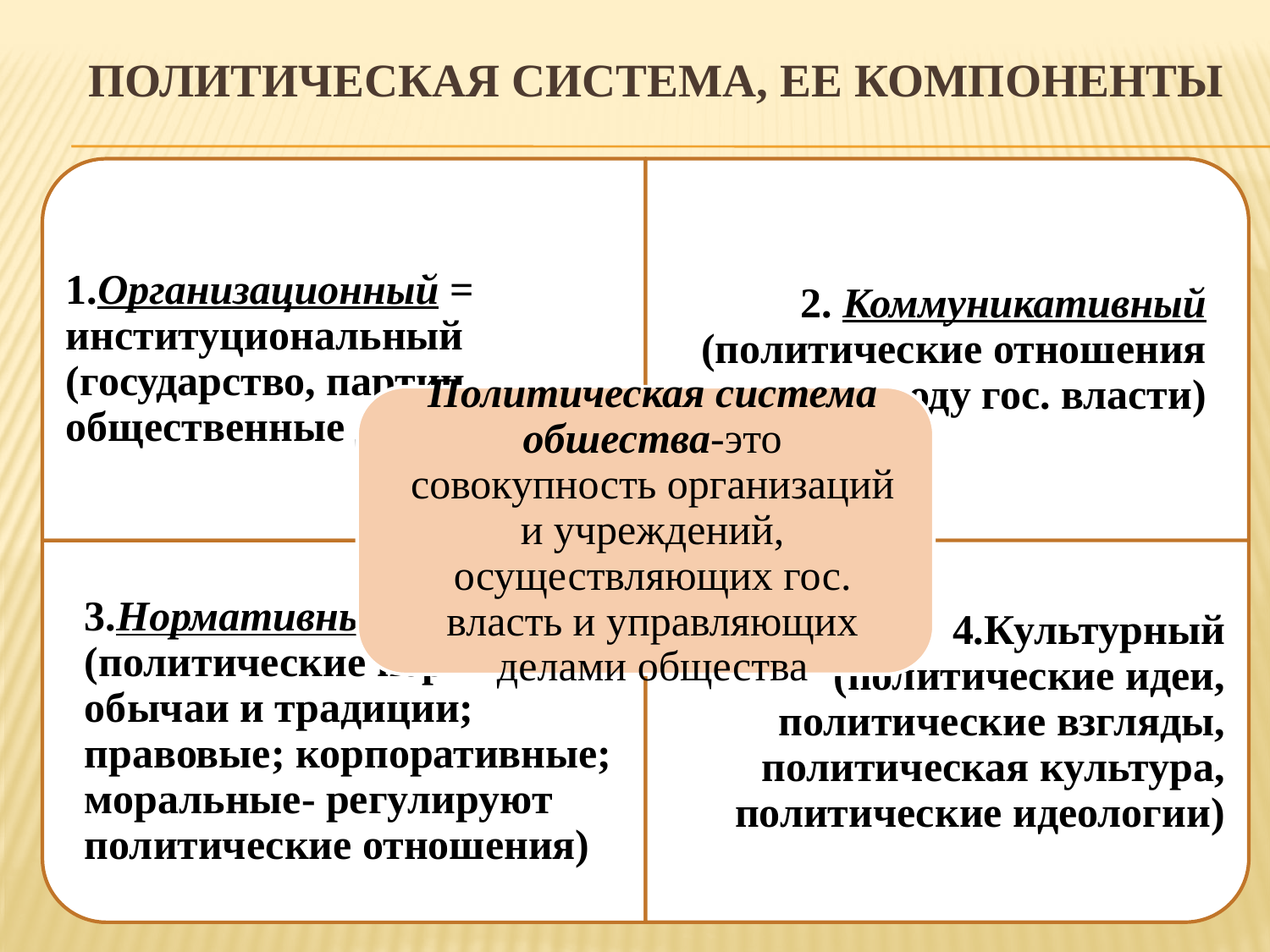

# Политическая система, ее компоненты
1.Организационный = институциональный (государство, партии, общественные движения)
2. Коммуникативный (политические отношения по поводу гос. власти)
3.Нормативный (политические нормы: обычаи и традиции; правовые; корпоративные; моральные- регулируют политические отношения)
4.Культурный (политические идеи, политические взгляды, политическая культура, политические идеологии)
Политическая система обшества-это совокупность организаций и учреждений, осуществляющих гос. власть и управляющих делами общества